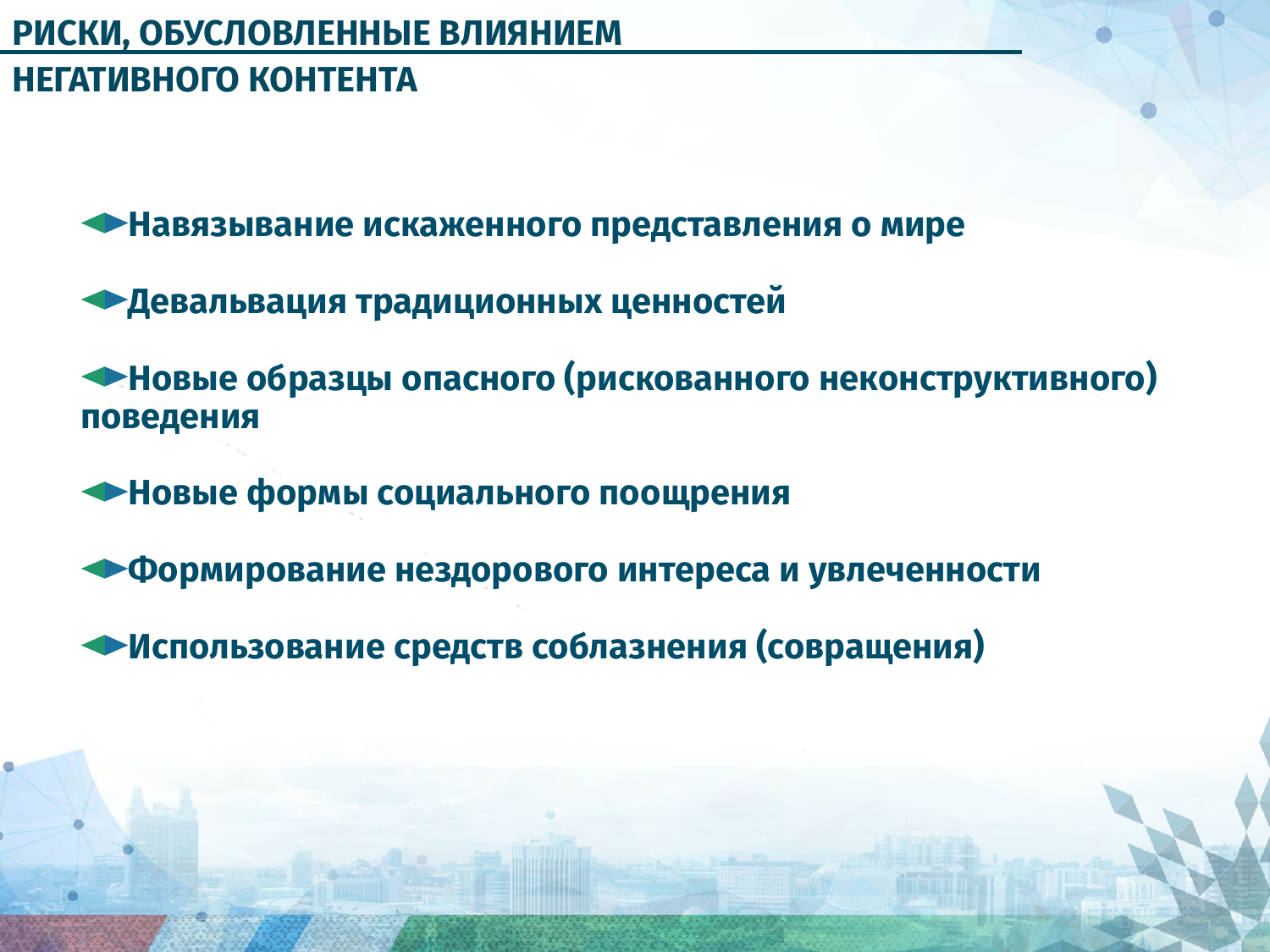

РИСКИ, ОБУСЛОВЛЕННЫЕ ВЛИЯНИЕМ
НЕГАТИВНОГО КОНТЕНТА
Навязывание искаженного представления о мире
Девальвация традиционных ценностей
Новые образцы опасного (рискованного неконструктивного) поведения
Новые формы социального поощрения
Формирование нездорового интереса и увлеченности
Использование средств соблазнения (совращения)